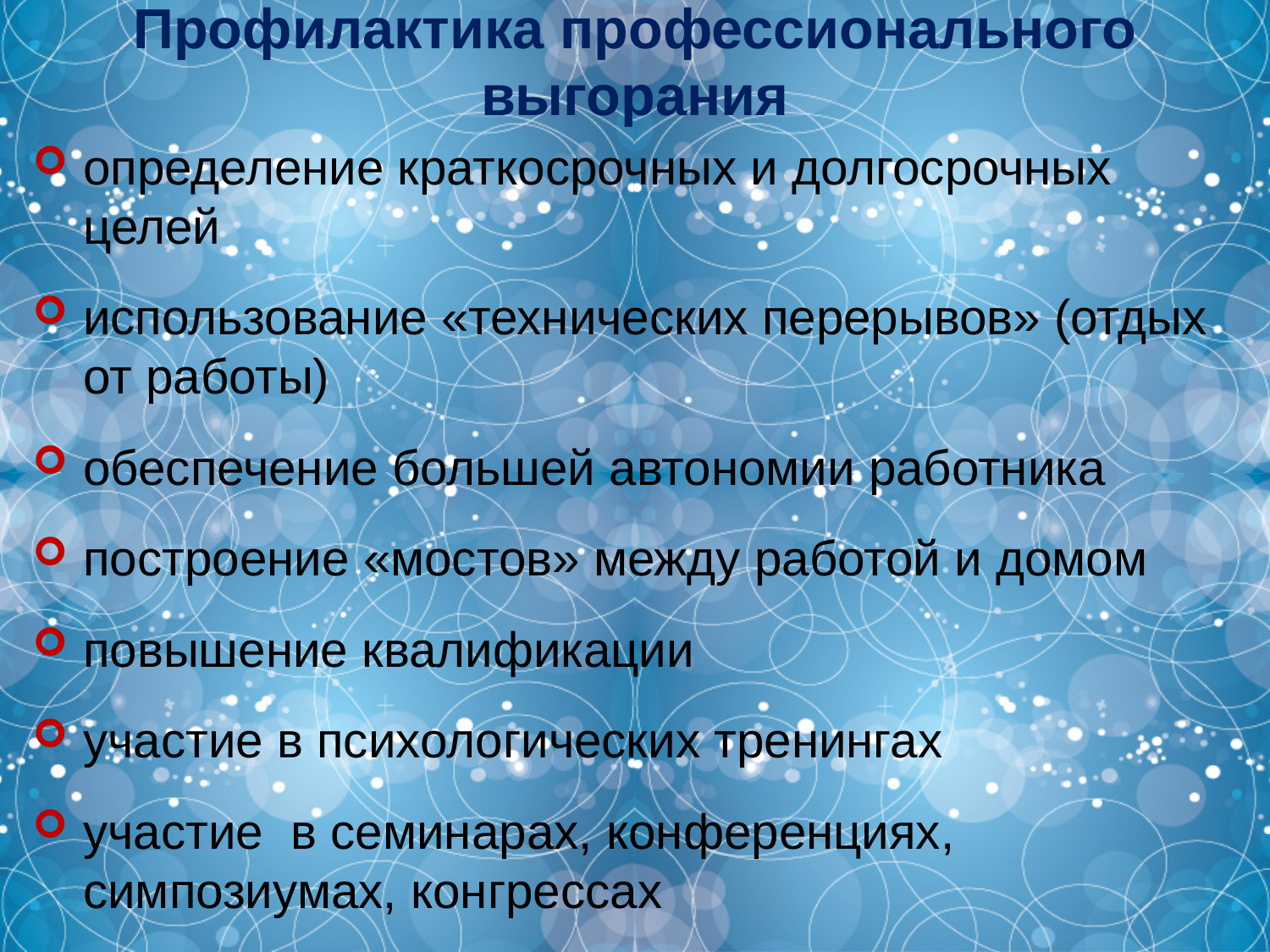

Профилактика профессионального выгорания
определение краткосрочных и долгосрочных целей
использование «технических перерывов» (отдых от работы)
обеспечение большей автономии работника
построение «мостов» между работой и домом
повышение квалификации
участие в психологических тренингах
участие  в семинарах, конференциях, симпозиумах, конгрессах